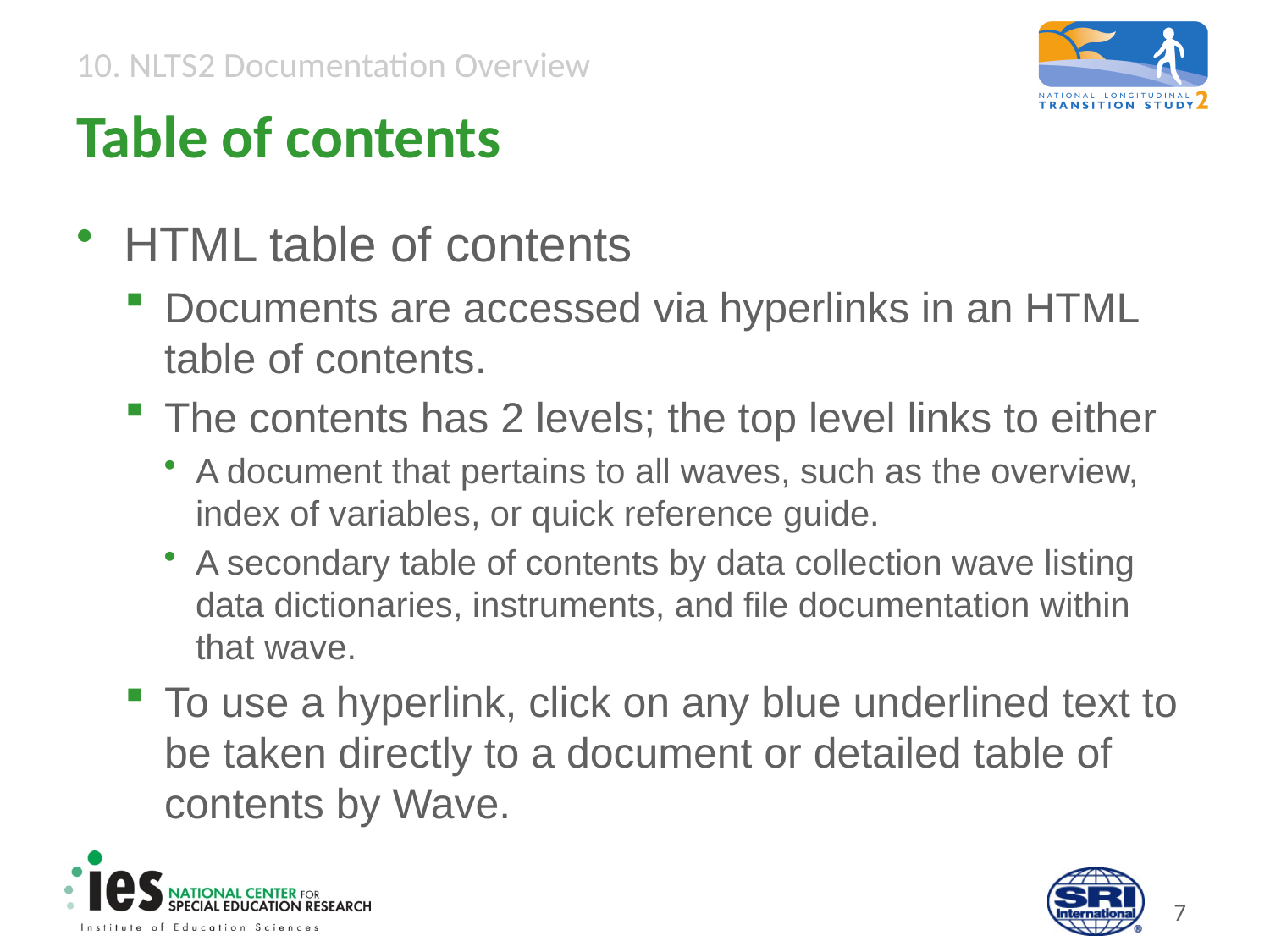

# Table of contents
HTML table of contents
Documents are accessed via hyperlinks in an HTML table of contents.
The contents has 2 levels; the top level links to either
A document that pertains to all waves, such as the overview, index of variables, or quick reference guide.
A secondary table of contents by data collection wave listing data dictionaries, instruments, and file documentation within that wave.
To use a hyperlink, click on any blue underlined text to be taken directly to a document or detailed table of contents by Wave.
7